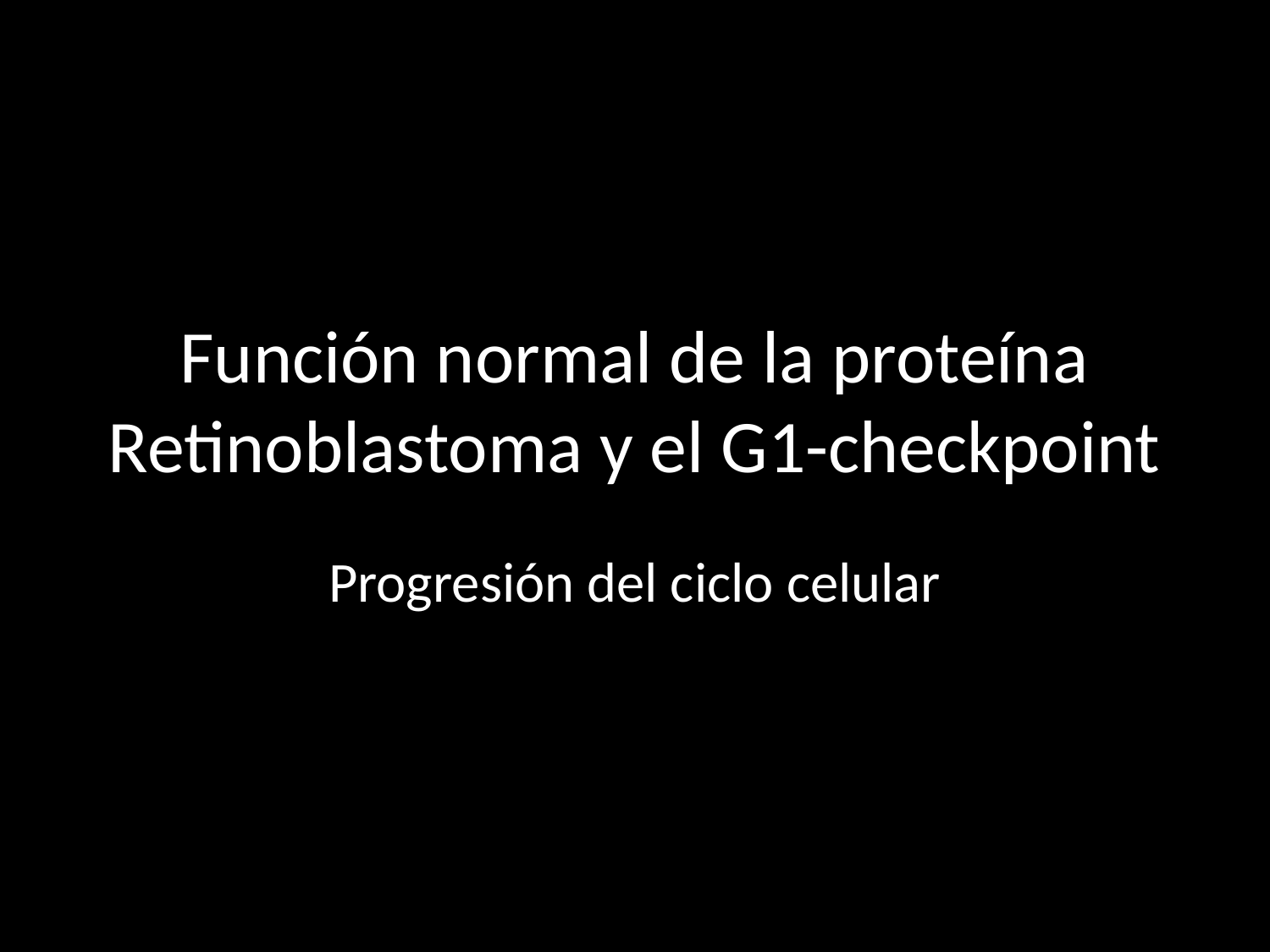

# Función normal de la proteína Retinoblastoma y el G1-checkpoint
Progresión del ciclo celular